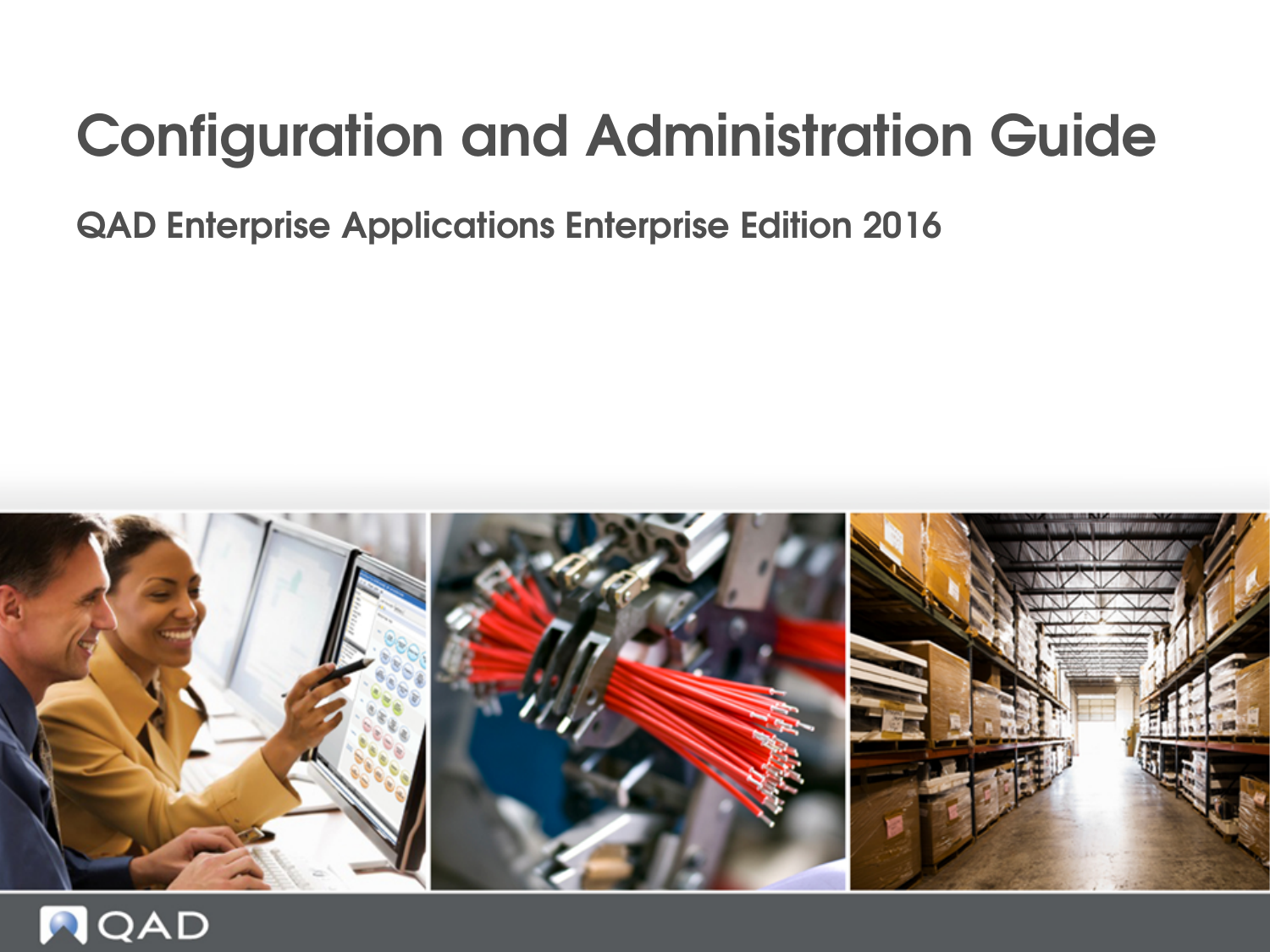

# Configuration and Administration Guide
QAD Enterprise Applications Enterprise Edition 2016